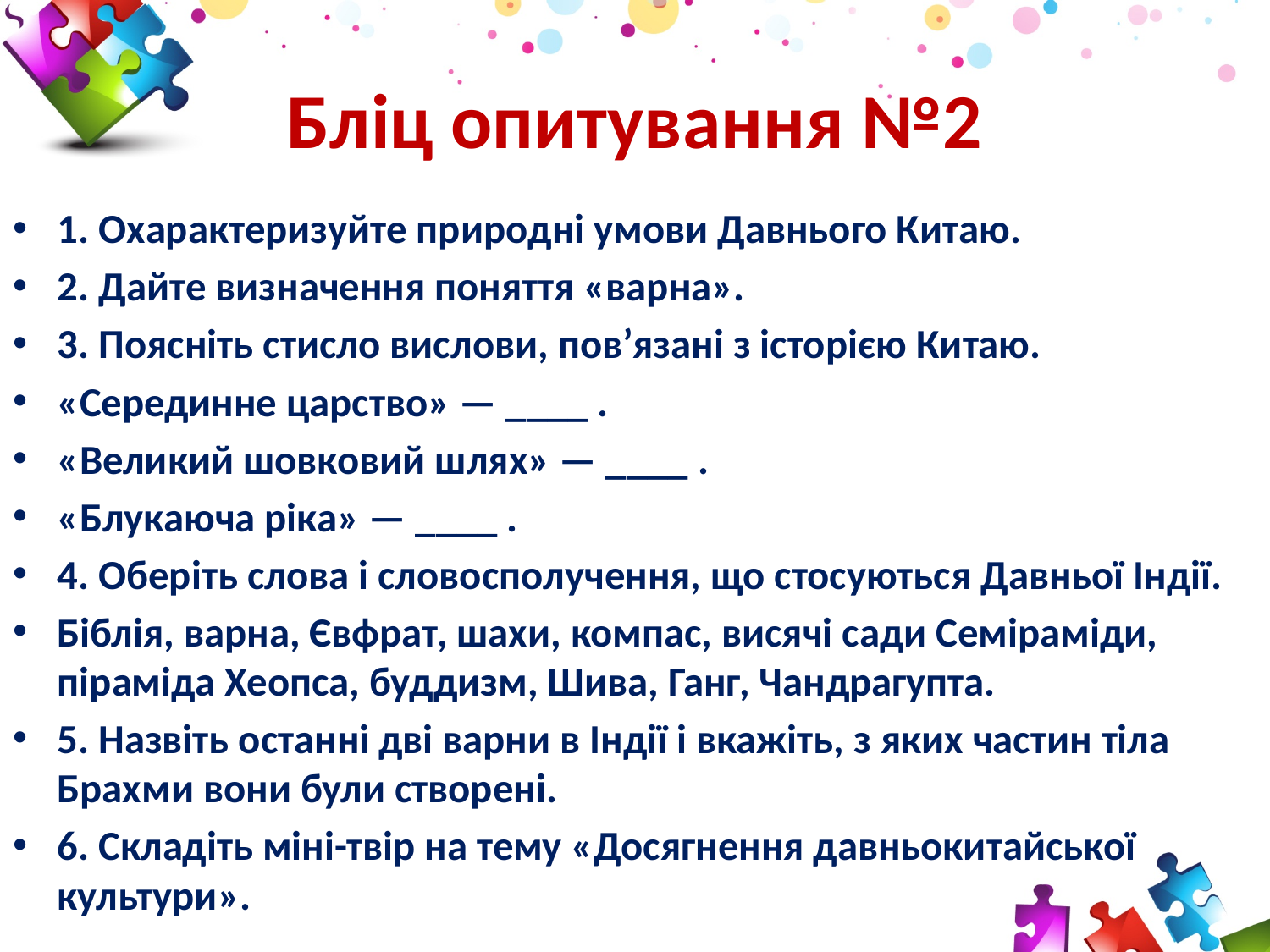

# Бліц опитування №2
1. Охарактеризуйте природні умови Давнього Китаю.
2. Дайте визначення поняття «варна».
3. Поясніть стисло вислови, пов’язані з історією Китаю.
«Серединне царство» — ____ .
«Великий шовковий шлях» — ____ .
«Блукаюча ріка» — ____ .
4. Оберіть слова і словосполучення, що стосуються Давньої Індії.
Біблія, варна, Євфрат, шахи, компас, висячі сади Семіраміди, піраміда Хеопса, буддизм, Шива, Ганг, Чандрагупта.
5. Назвіть останні дві варни в Індії і вкажіть, з яких частин тіла Брахми вони були створені.
6. Складіть міні-твір на тему «Досягнення давньокитайської культури».